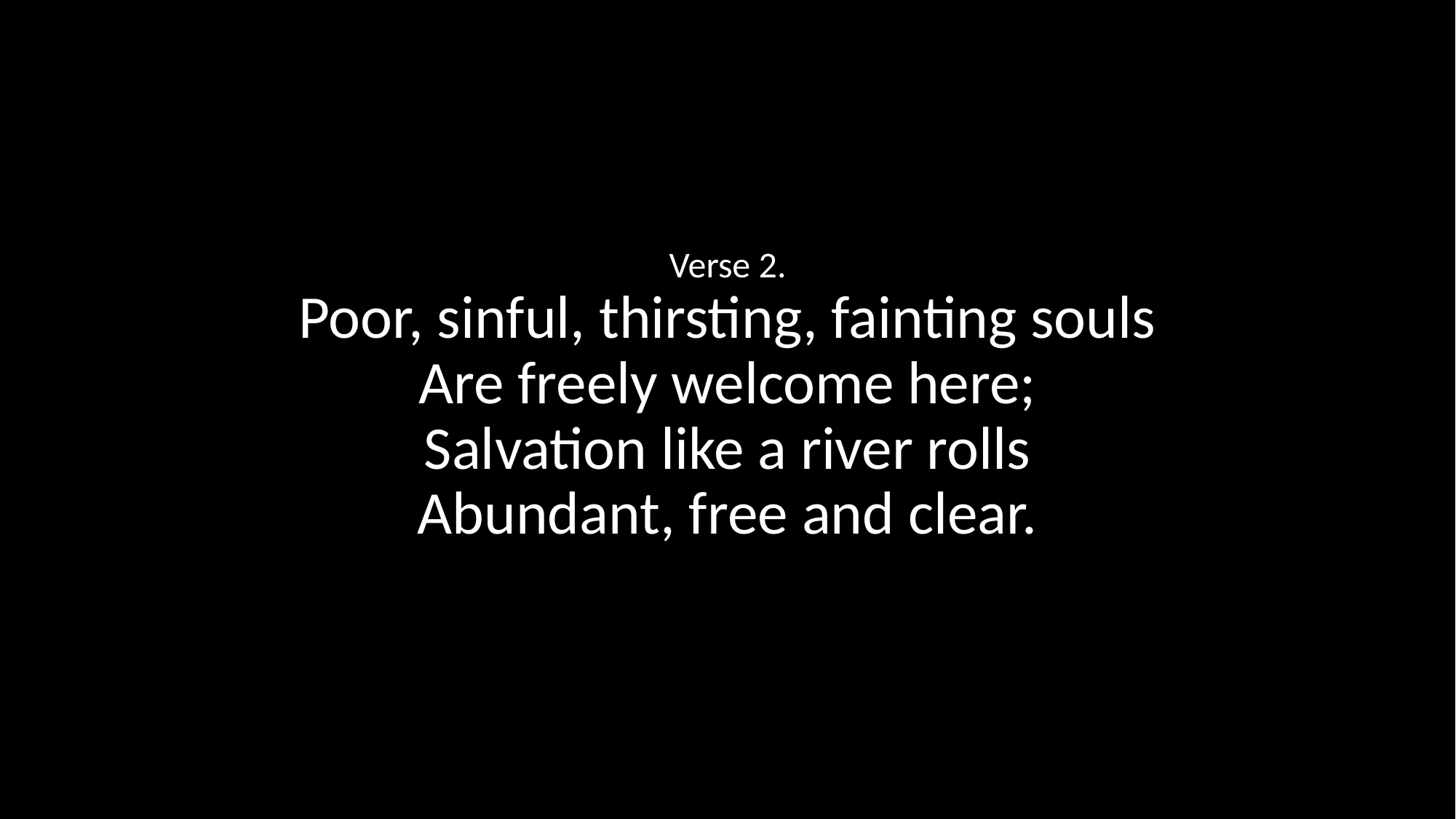

Verse 2.
Poor, sinful, thirsting, fainting souls
Are freely welcome here;
Salvation like a river rolls
Abundant, free and clear.